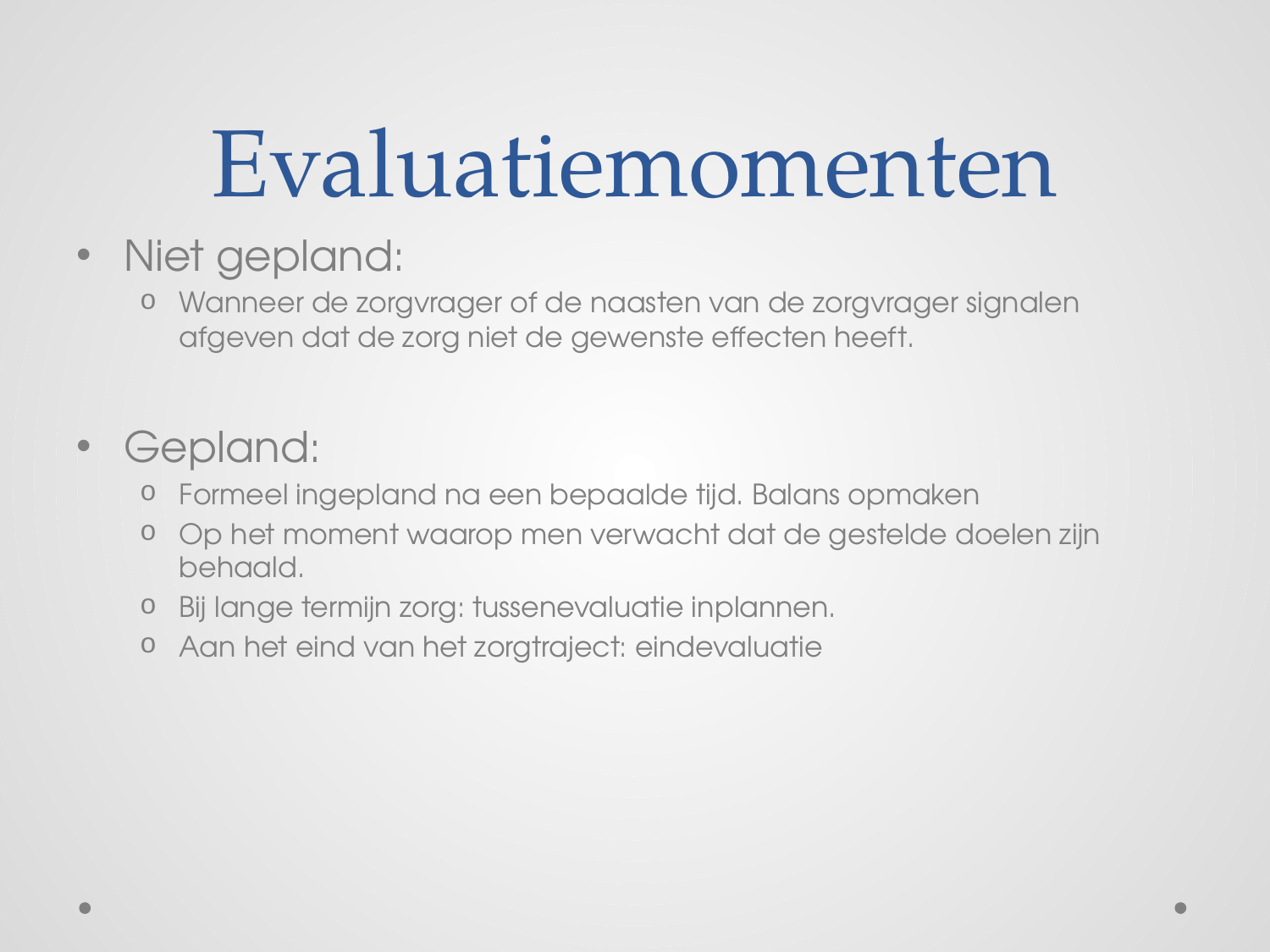

# Evaluatiemomenten
Niet gepland:
Wanneer de zorgvrager of de naasten van de zorgvrager signalen afgeven dat de zorg niet de gewenste effecten heeft.

Gepland:
Formeel ingepland na een bepaalde tijd. Balans opmaken
Op het moment waarop men verwacht dat de gestelde doelen zijn behaald.
Bij lange termijn zorg: tussenevaluatie inplannen.
Aan het eind van het zorgtraject: eindevaluatie